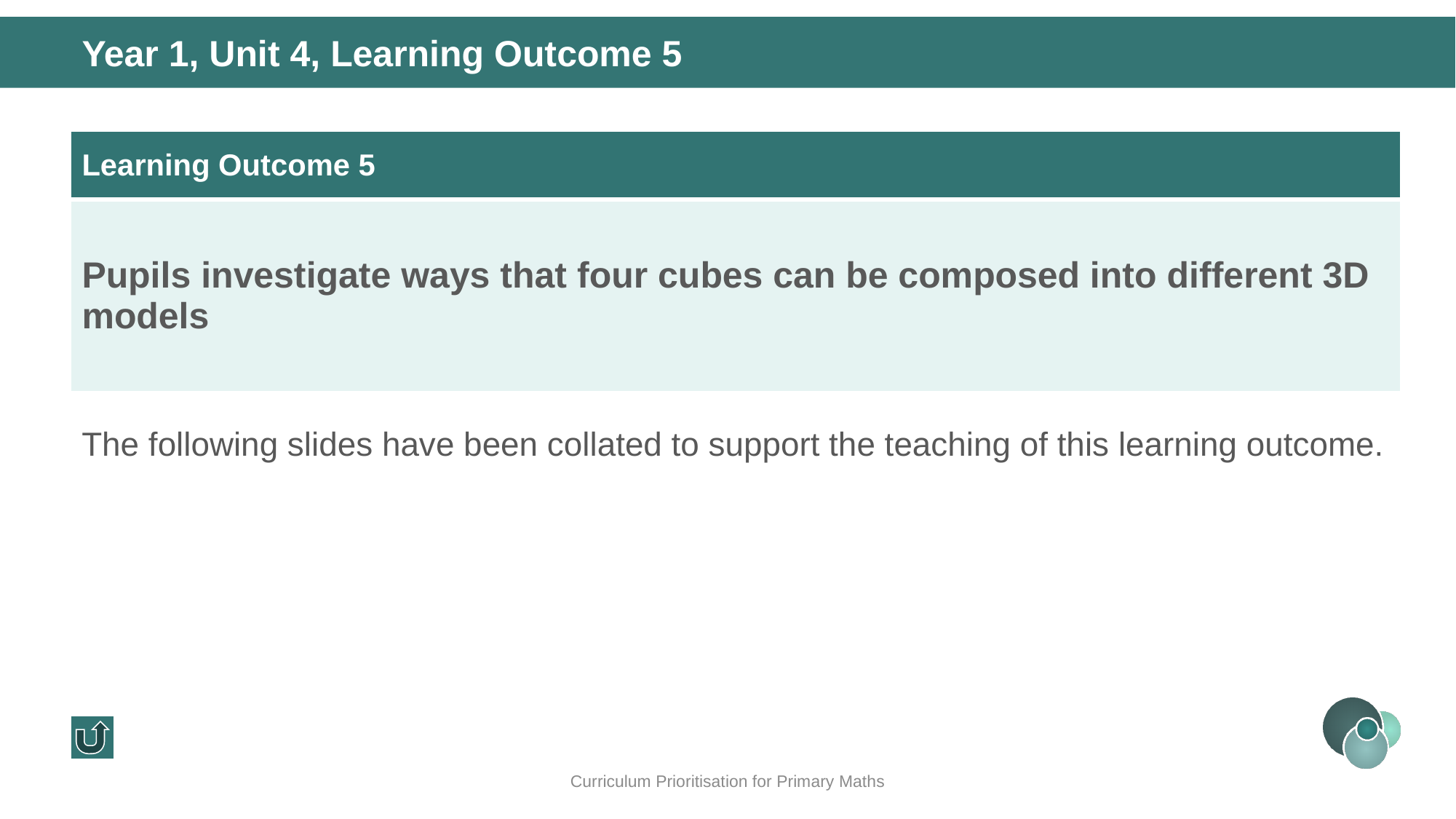

Year 1, Unit 4, Learning Outcome 5
| Learning Outcome 5 |
| --- |
| Pupils investigate ways that four cubes can be composed into different 3D models |
The following slides have been collated to support the teaching of this learning outcome.

Curriculum Prioritisation for Primary Maths